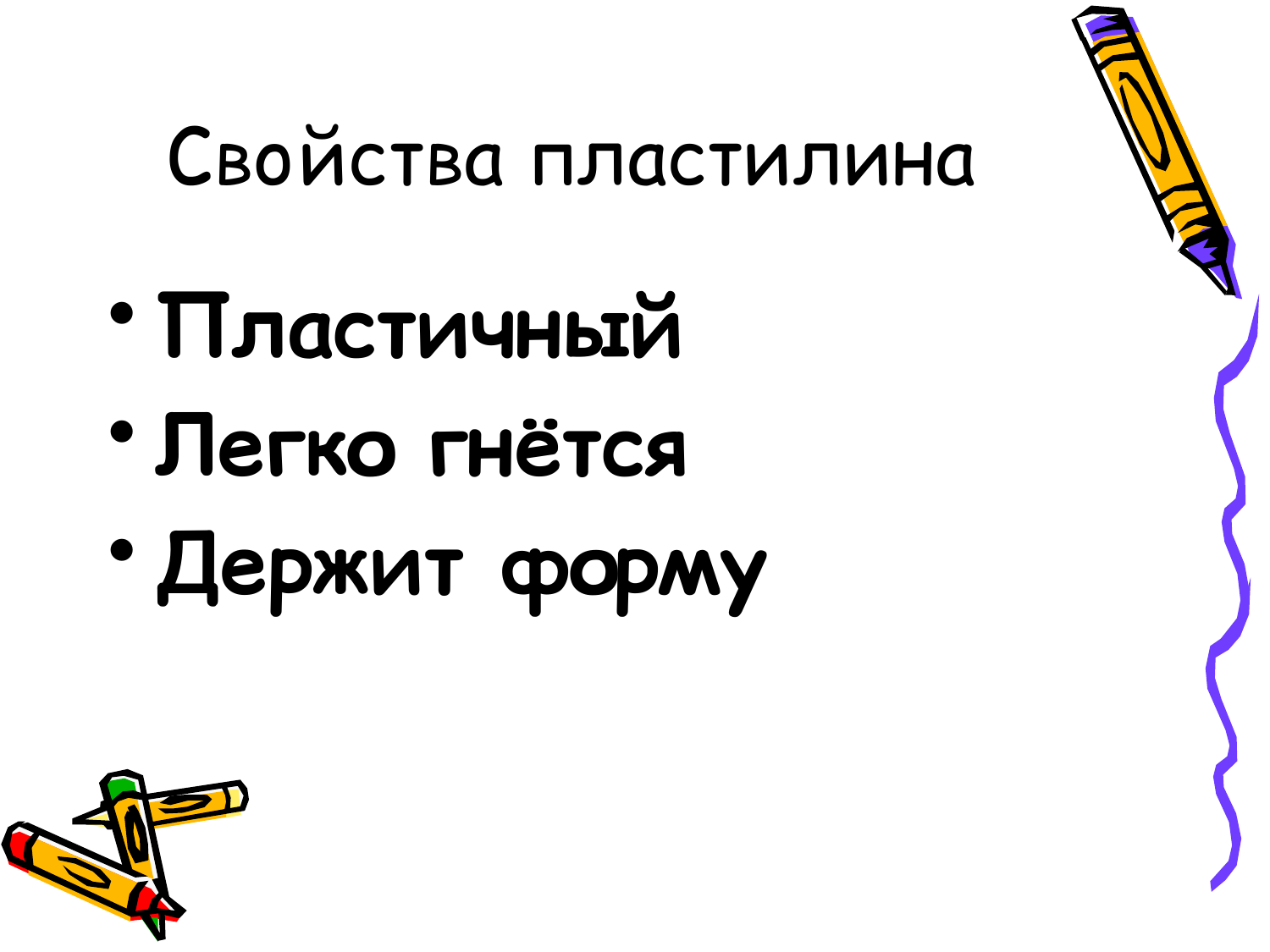

# Свойства пластилина
Пластичный
Легко гнётся
Держит форму